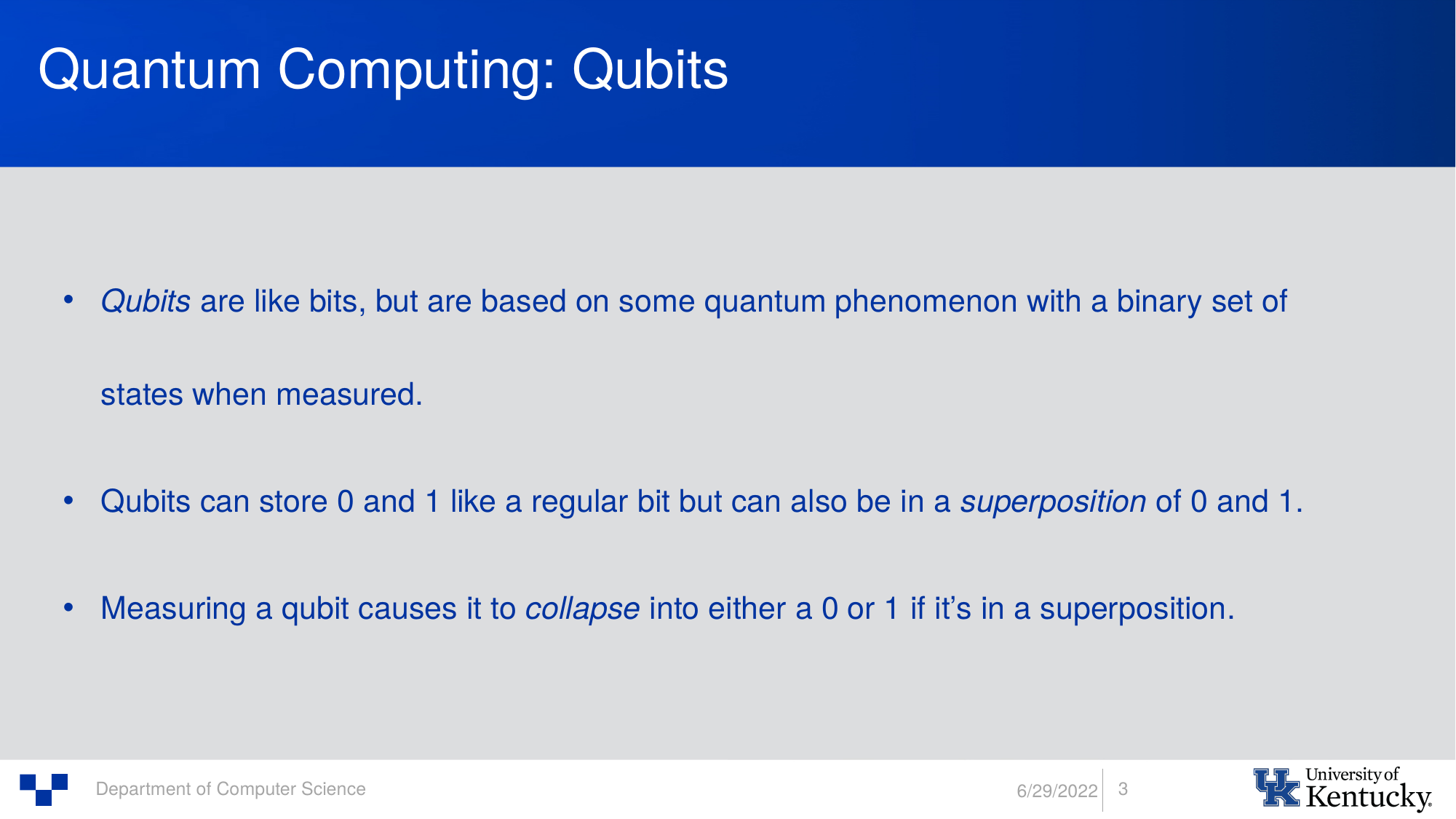

# Quantum Computing: Qubits

Qubits are like bits, but are based on some quantum phenomenon with a binary set of states when measured.
Qubits can store 0 and 1 like a regular bit but can also be in a superposition of 0 and 1.
Measuring a qubit causes it to collapse into either a 0 or 1 if it’s in a superposition.

6/29/2022
3
Department of Computer Science